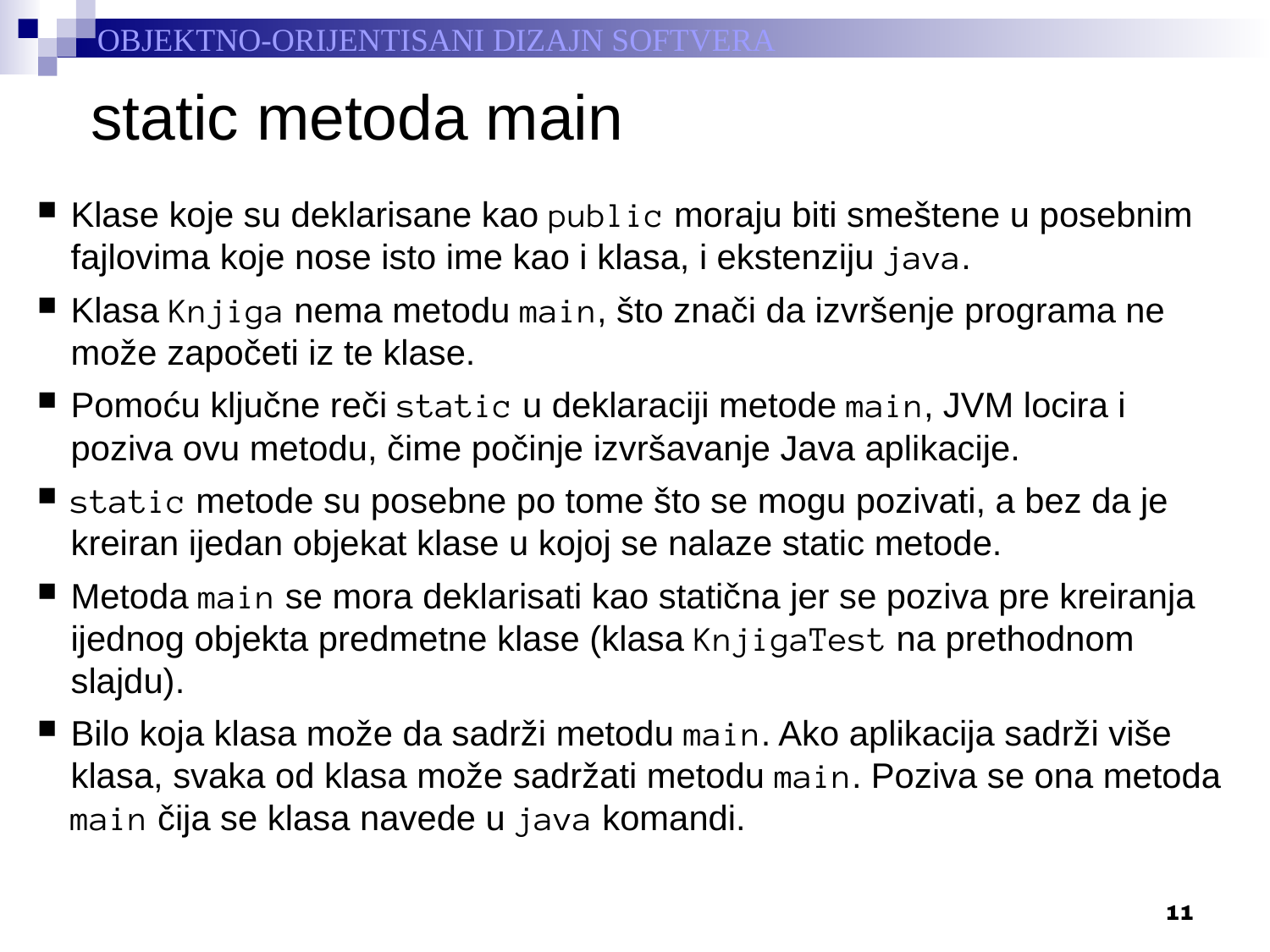

# static metoda main
Klase koje su deklarisane kao public moraju biti smeštene u posebnim fajlovima koje nose isto ime kao i klasa, i ekstenziju java.
Klasa Knjiga nema metodu main, što znači da izvršenje programa ne može započeti iz te klase.
Pomoću ključne reči static u deklaraciji metode main, JVM locira i poziva ovu metodu, čime počinje izvršavanje Java aplikacije.
static metode su posebne po tome što se mogu pozivati, a bez da je kreiran ijedan objekat klase u kojoj se nalaze static metode.
Metoda main se mora deklarisati kao statična jer se poziva pre kreiranja ijednog objekta predmetne klase (klasa KnjigaTest na prethodnom slajdu).
Bilo koja klasa može da sadrži metodu main. Ako aplikacija sadrži više klasa, svaka od klasa može sadržati metodu main. Poziva se ona metoda main čija se klasa navede u java komandi.
11